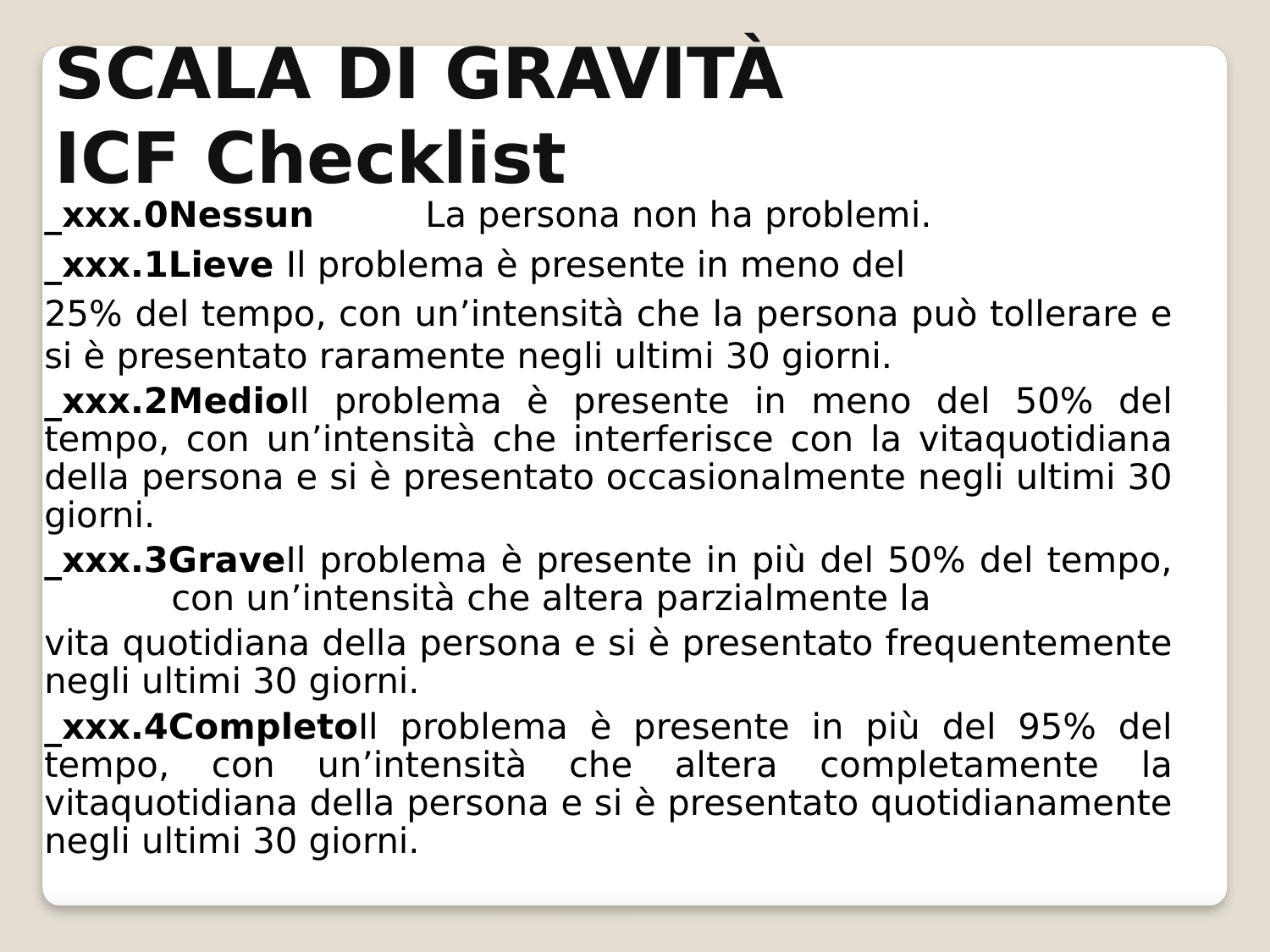

SCALA DI GRAVITÀ
ICF Checklist

_xxx.0Nessun 	La persona non ha problemi.
_xxx.1Lieve Il problema è presente in meno del
25% del tempo, con un’intensità che la persona può tollerare e si è presentato raramente negli ultimi 30 giorni.
_xxx.2MedioIl problema è presente in meno del 50% del tempo, con un’intensità che interferisce con la vitaquotidiana della persona e si è presentato occasionalmente negli ultimi 30 giorni.
_xxx.3GraveIl problema è presente in più del 50% del tempo, 	con un’intensità che altera parzialmente la
vita quotidiana della persona e si è presentato frequentemente negli ultimi 30 giorni.
_xxx.4CompletoIl problema è presente in più del 95% del tempo, con un’intensità che altera completamente la vitaquotidiana della persona e si è presentato quotidianamente negli ultimi 30 giorni.